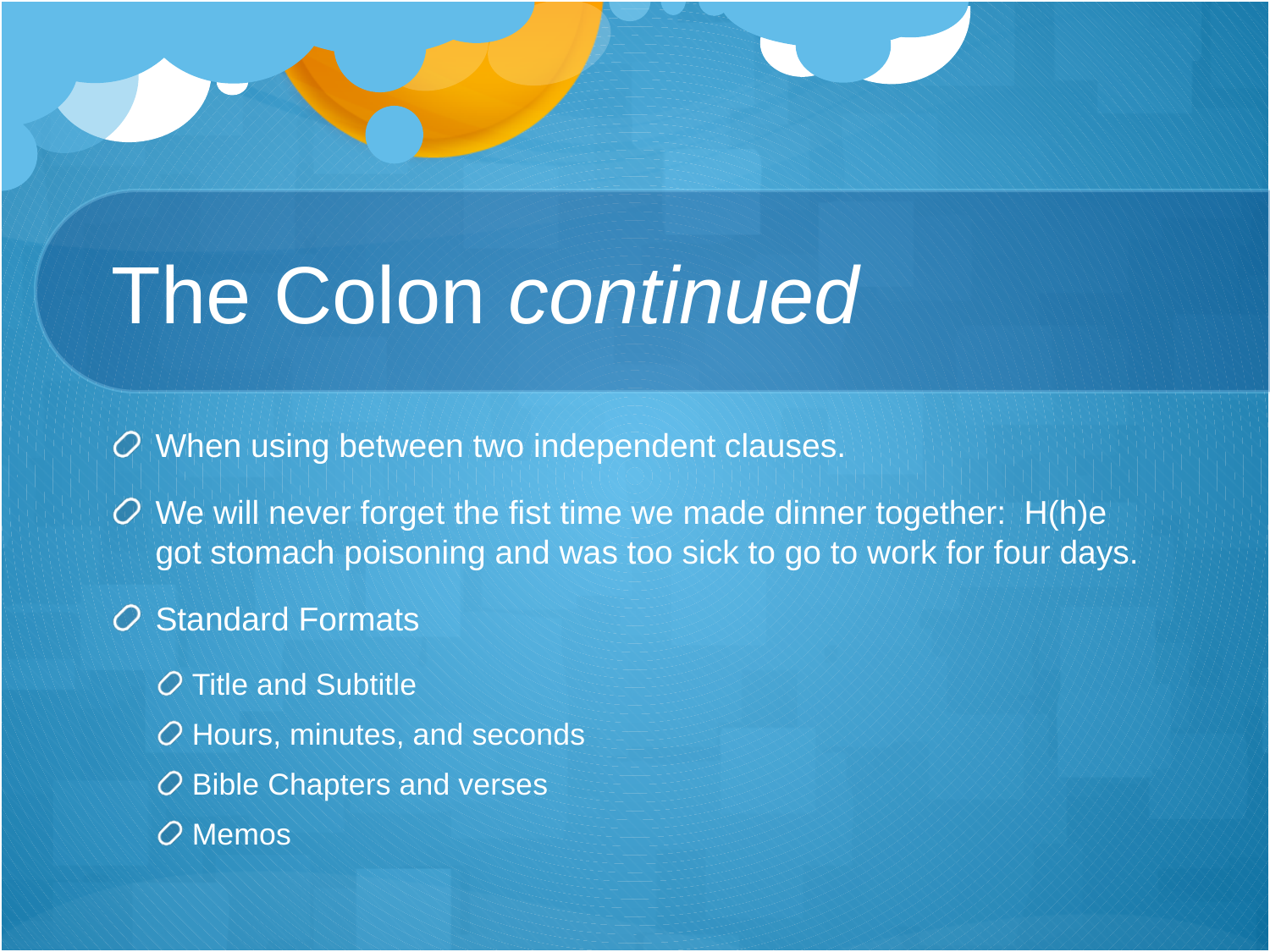

# The Colon continued
When using between two independent clauses.
We will never forget the fist time we made dinner together:  H(h)e got stomach poisoning and was too sick to go to work for four days.
Standard Formats
Title and Subtitle
Hours, minutes, and seconds
Bible Chapters and verses
Memos